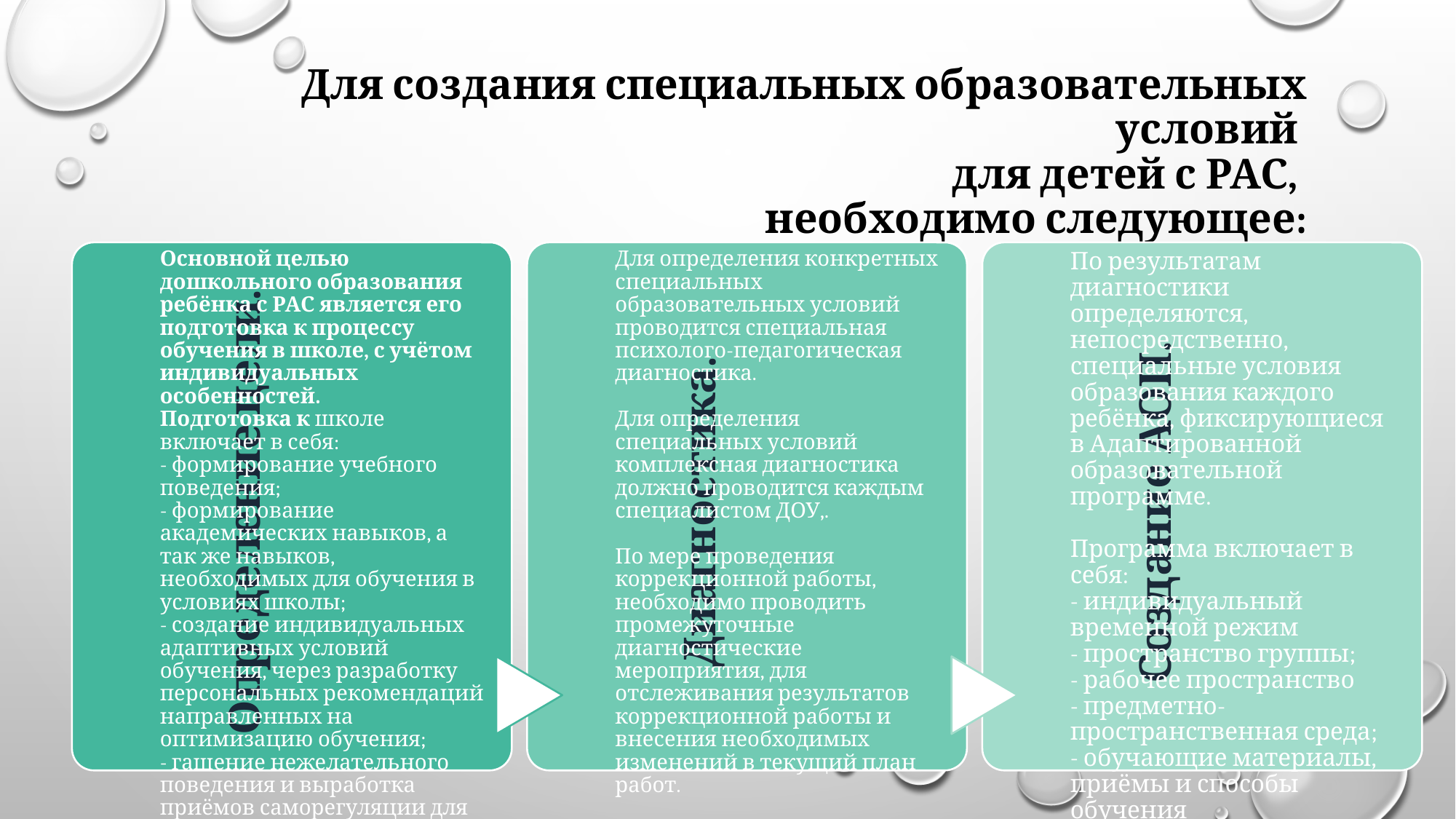

# Для создания специальных образовательных условий для детей с РАС, необходимо следующее:
Определение цели.
Основной целью дошкольного образования ребёнка с РАС является его подготовка к процессу обучения в школе, с учётом индивидуальных особенностей.
Подготовка к школе включает в себя:
- формирование учебного поведения;
- формирование академических навыков, а так же навыков, необходимых для обучения в условиях школы;
- создание индивидуальных адаптивных условий обучения, через разработку персональных рекомендаций направленных на оптимизацию обучения;
- гашение нежелательного поведения и выработка приёмов саморегуляции для его коррекции.
Диагностика.
Для определения конкретных специальных образовательных условий проводится специальная психолого-педагогическая диагностика.
Для определения специальных условий комплексная диагностика должно проводится каждым специалистом ДОУ,.
По мере проведения коррекционной работы, необходимо проводить промежуточные диагностические мероприятия, для отслеживания результатов коррекционной работы и внесения необходимых изменений в текущий план работ.
Создание АОП.
По результатам диагностики определяются, непосредственно, специальные условия образования каждого ребёнка, фиксирующиеся в Адаптированной образовательной программе.
Программа включает в себя:
- индивидуальный временной режим
- пространство группы;
- рабочее пространство
- предметно-пространственная среда;
- обучающие материалы, приёмы и способы обучения
 и т.д.